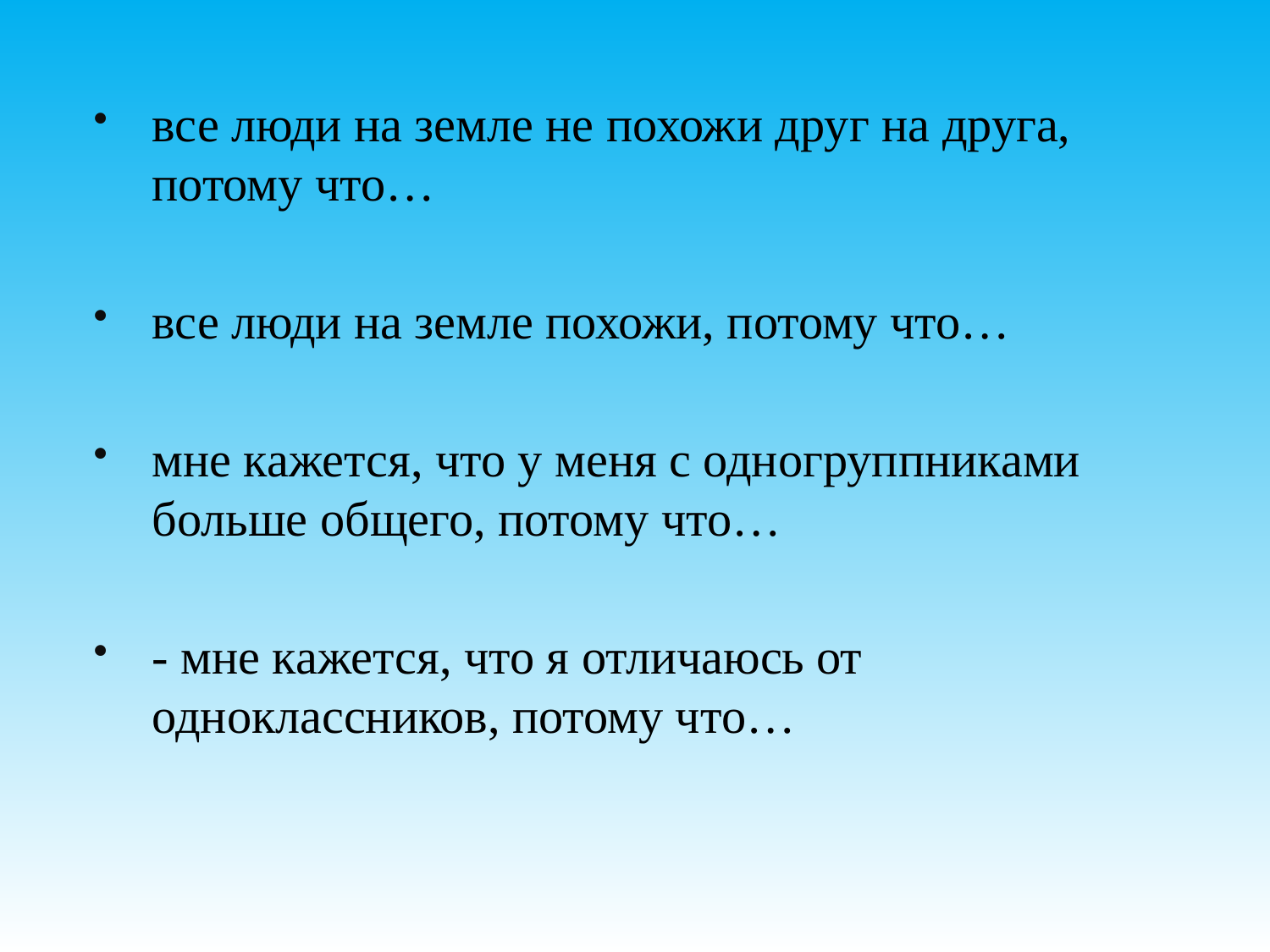

все люди на земле не похожи друг на друга, потому что…

все люди на земле похожи, потому что…

мне кажется, что у меня с одногруппниками  больше общего, потому что…

- мне кажется, что я отличаюсь от одноклассников, потому что…